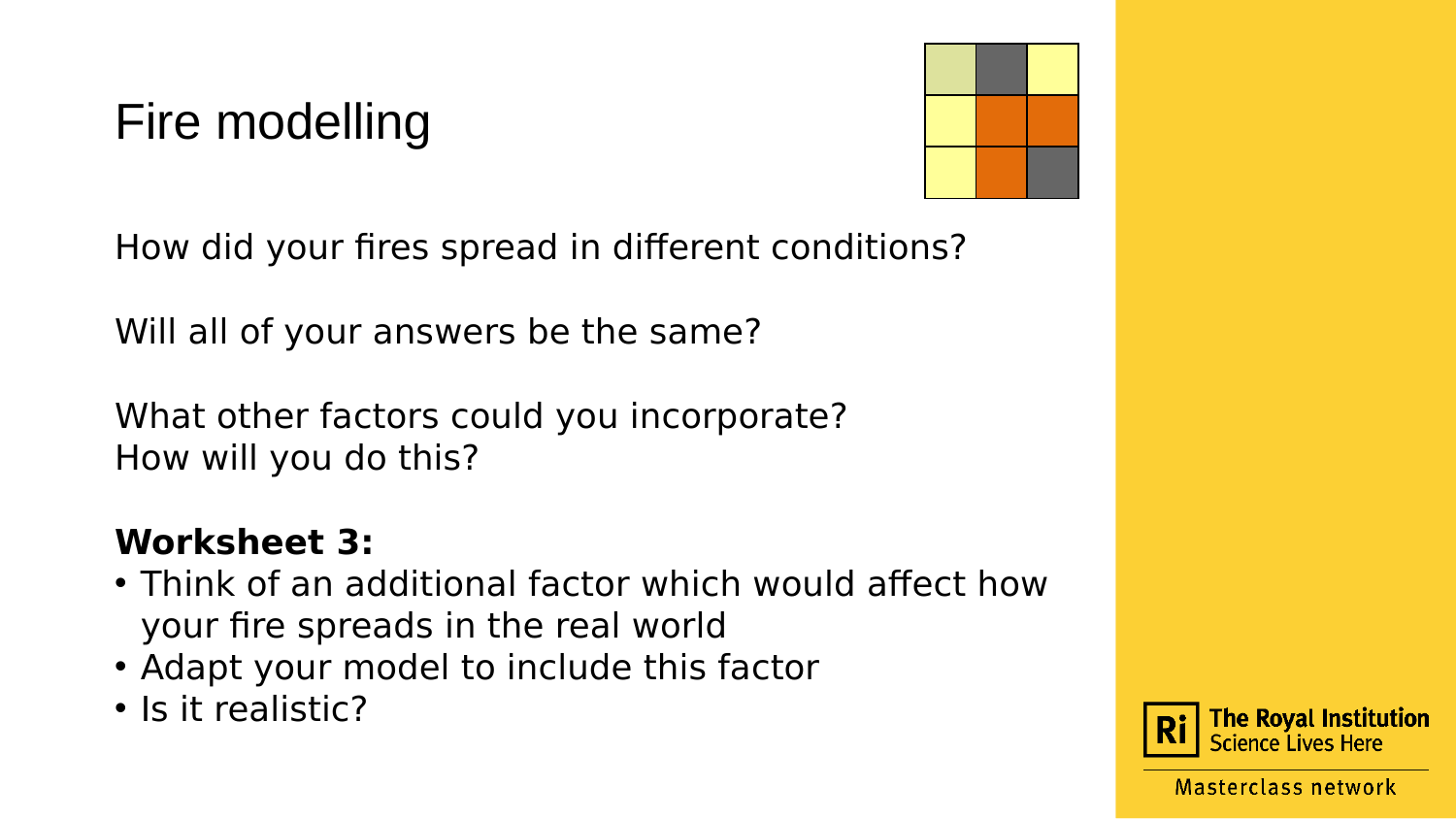

# Fire modelling
|  |  |  |
| --- | --- | --- |
|  |  |  |
|  |  |  |
How did your fires spread in different conditions?

Will all of your answers be the same?

What other factors could you incorporate?
How will you do this?

Worksheet 3:
Think of an additional factor which would affect how your fire spreads in the real world
Adapt your model to include this factor
Is it realistic?